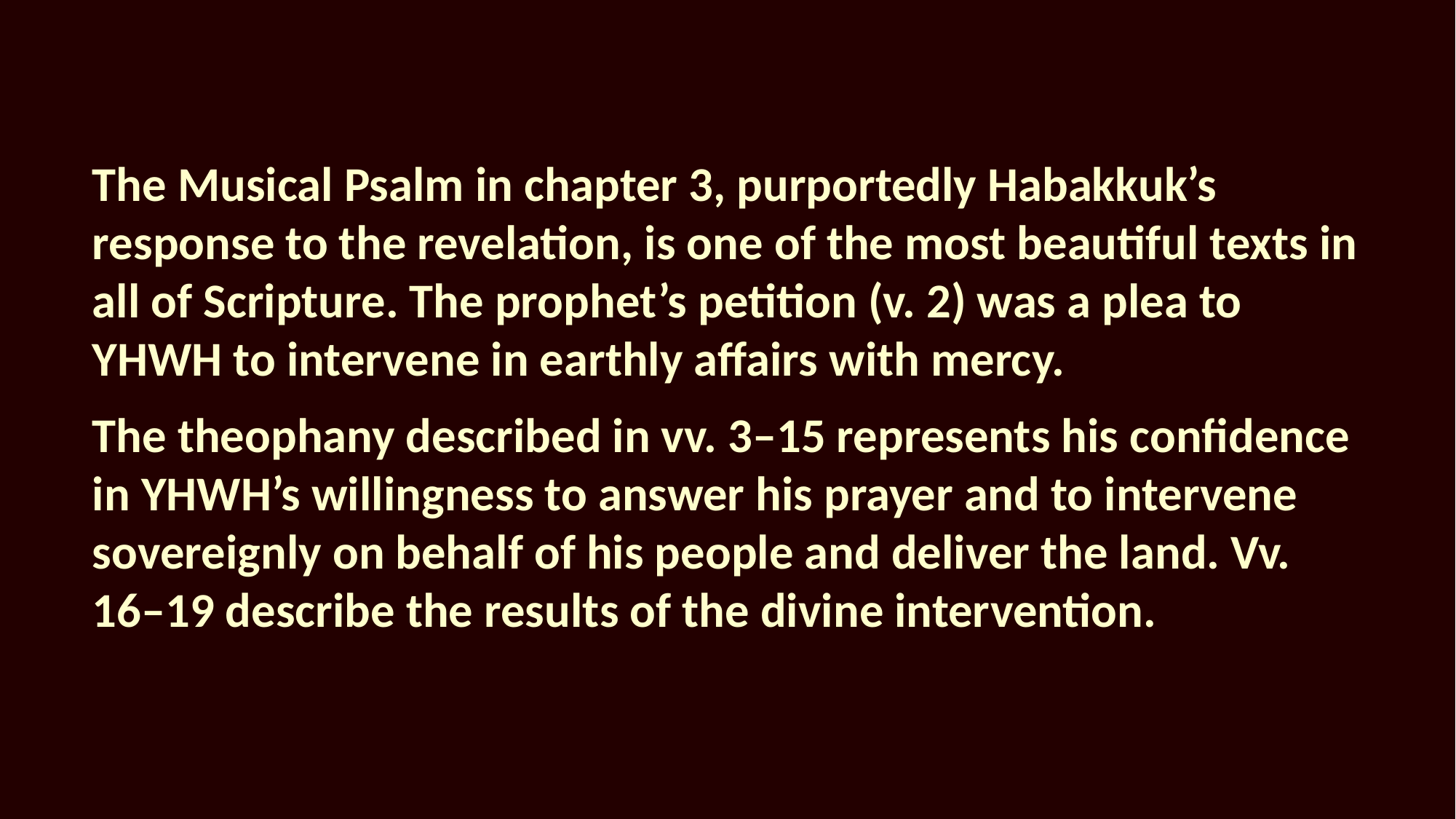

The Musical Psalm in chapter 3, purportedly Habakkuk’s response to the revelation, is one of the most beautiful texts in all of Scripture. The prophet’s petition (v. 2) was a plea to YHWH to intervene in earthly affairs with mercy.
The theophany described in vv. 3–15 represents his confidence in YHWH’s willingness to answer his prayer and to intervene sovereignly on behalf of his people and deliver the land. Vv. 16–19 describe the results of the divine intervention.